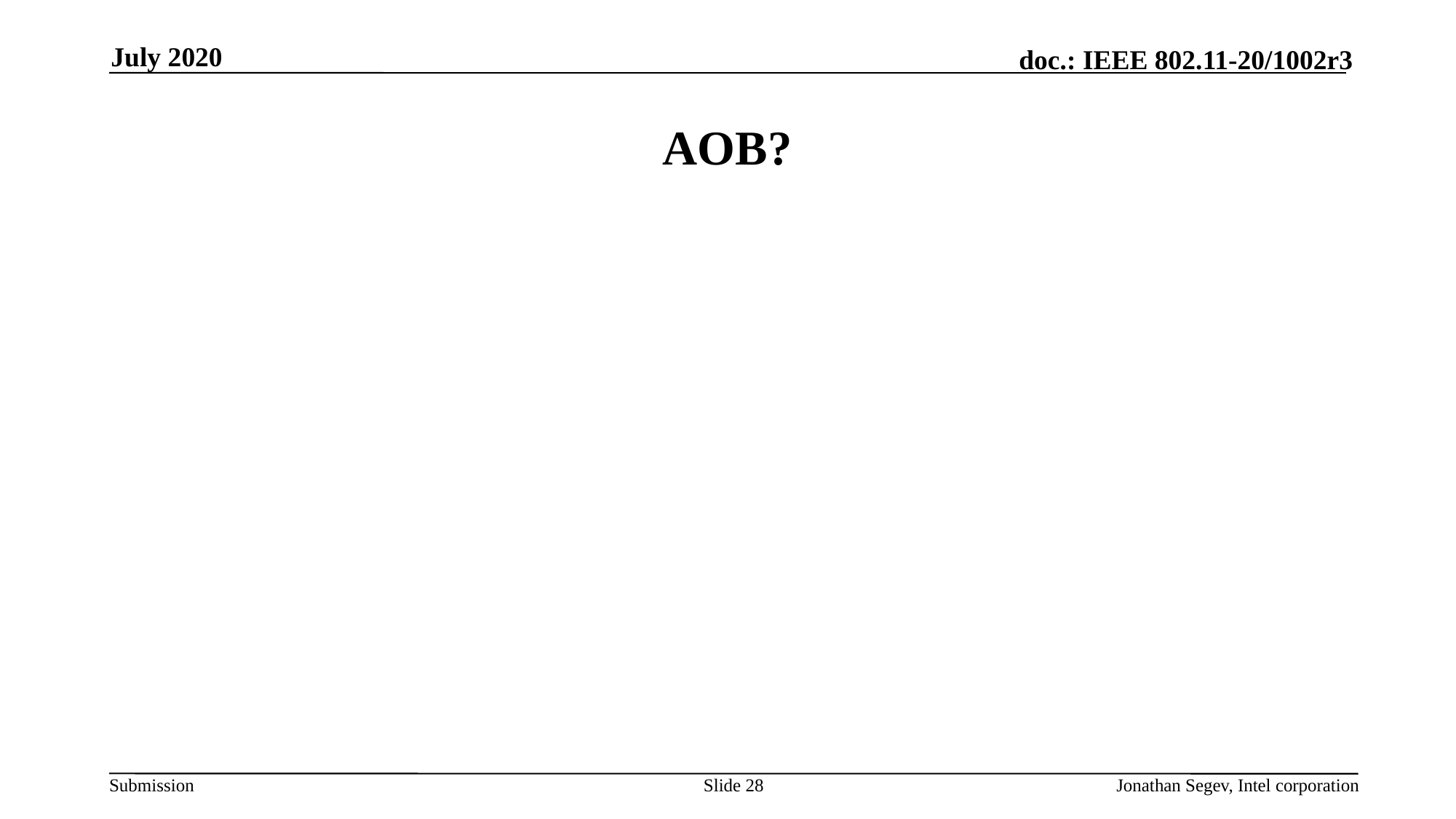

July 2020
# AOB?

Slide 28
Jonathan Segev, Intel corporation